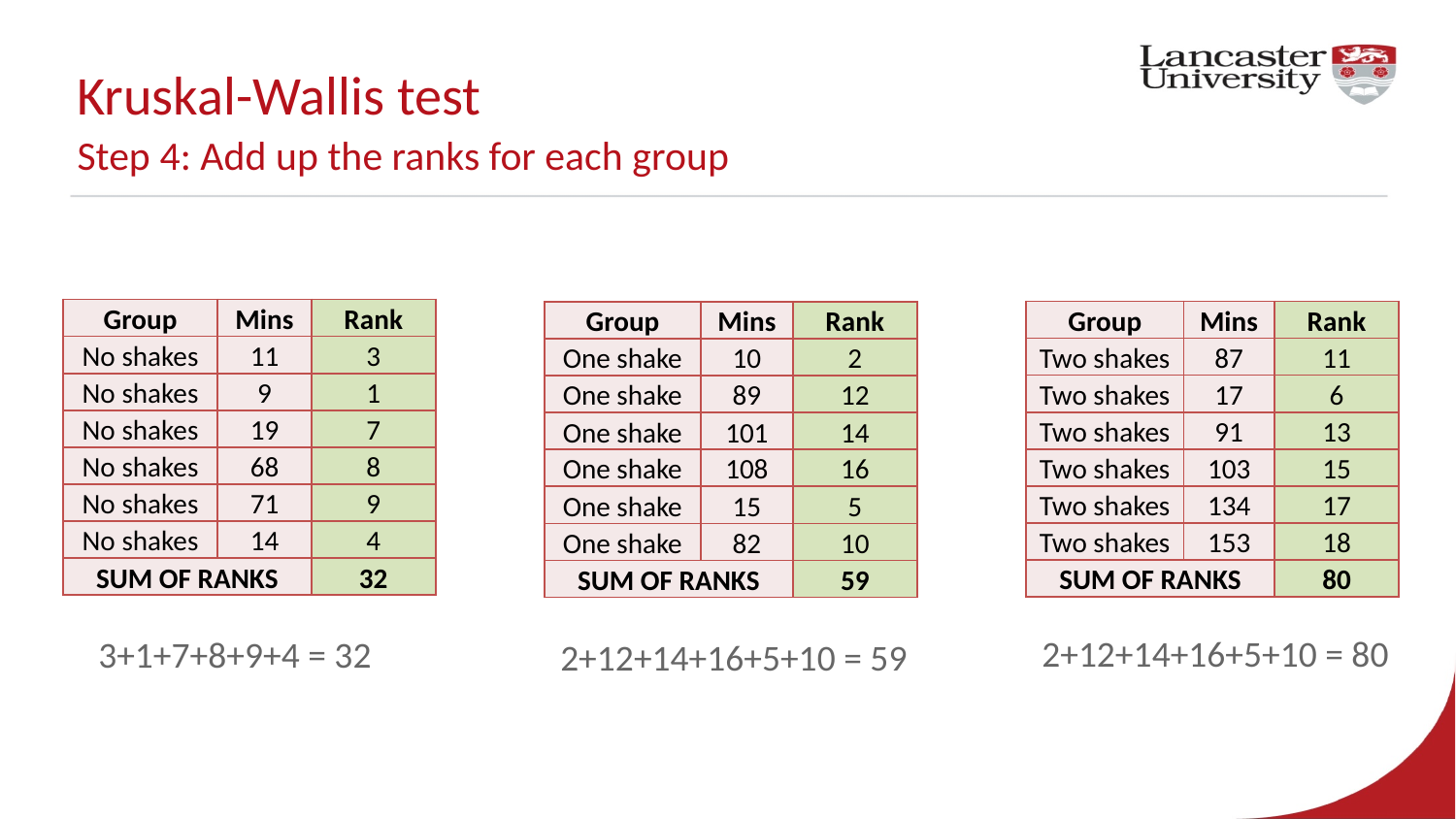

# Kruskal-Wallis test Step 4: Add up the ranks for each group
| Group | Mins | Rank |
| --- | --- | --- |
| No shakes | 11 | 3 |
| No shakes | 9 | 1 |
| No shakes | 19 | 7 |
| No shakes | 68 | 8 |
| No shakes | 71 | 9 |
| No shakes | 14 | 4 |
| SUM OF RANKS |  | 32 |
| Group | Mins | Rank |
| --- | --- | --- |
| Two shakes | 87 | 11 |
| Two shakes | 17 | 6 |
| Two shakes | 91 | 13 |
| Two shakes | 103 | 15 |
| Two shakes | 134 | 17 |
| Two shakes | 153 | 18 |
| SUM OF RANKS |  | 80 |
| Group | Mins | Rank |
| --- | --- | --- |
| One shake | 10 | 2 |
| One shake | 89 | 12 |
| One shake | 101 | 14 |
| One shake | 108 | 16 |
| One shake | 15 | 5 |
| One shake | 82 | 10 |
| SUM OF RANKS |  | 59 |
3+1+7+8+9+4 = 32

2+12+14+16+5+10 = 80

2+12+14+16+5+10 = 59